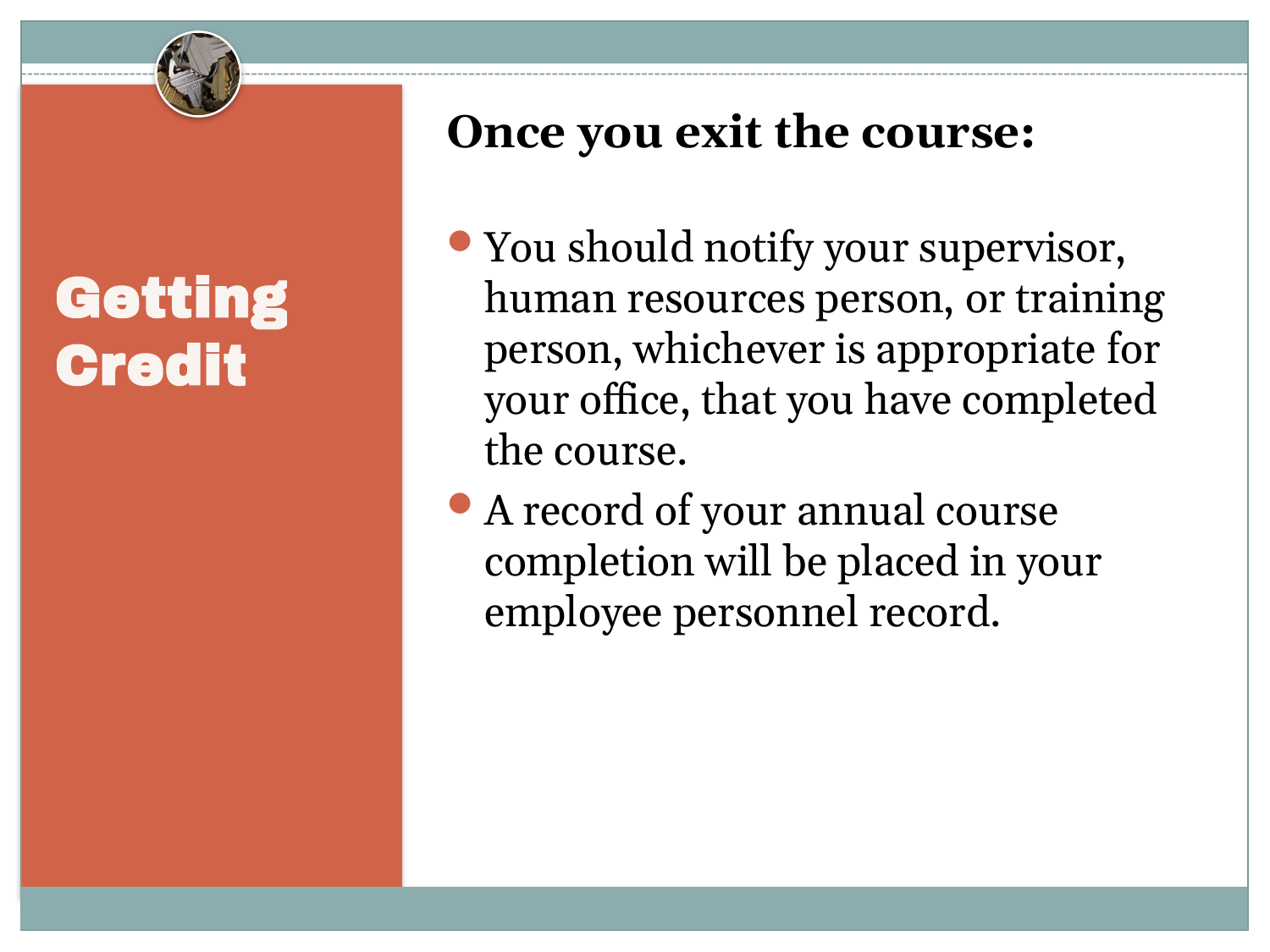

Once you exit the course:
You should notify your supervisor, human resources person, or training person, whichever is appropriate for your office, that you have completed the course.
A record of your annual course completion will be placed in your employee personnel record.
# Getting Credit